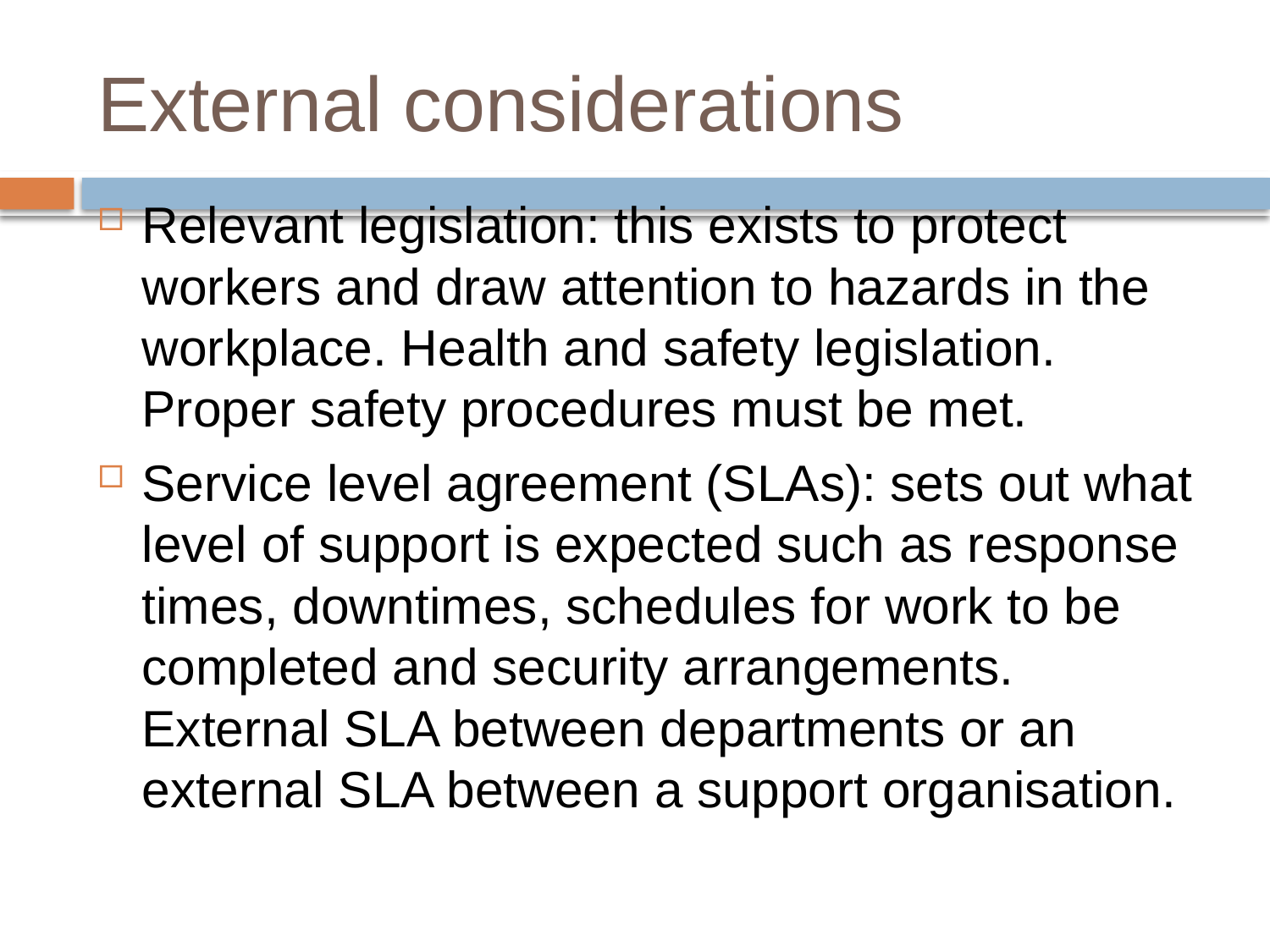

# External considerations
Relevant legislation: this exists to protect workers and draw attention to hazards in the workplace. Health and safety legislation. Proper safety procedures must be met.
Service level agreement (SLAs): sets out what level of support is expected such as response times, downtimes, schedules for work to be completed and security arrangements. External SLA between departments or an external SLA between a support organisation.